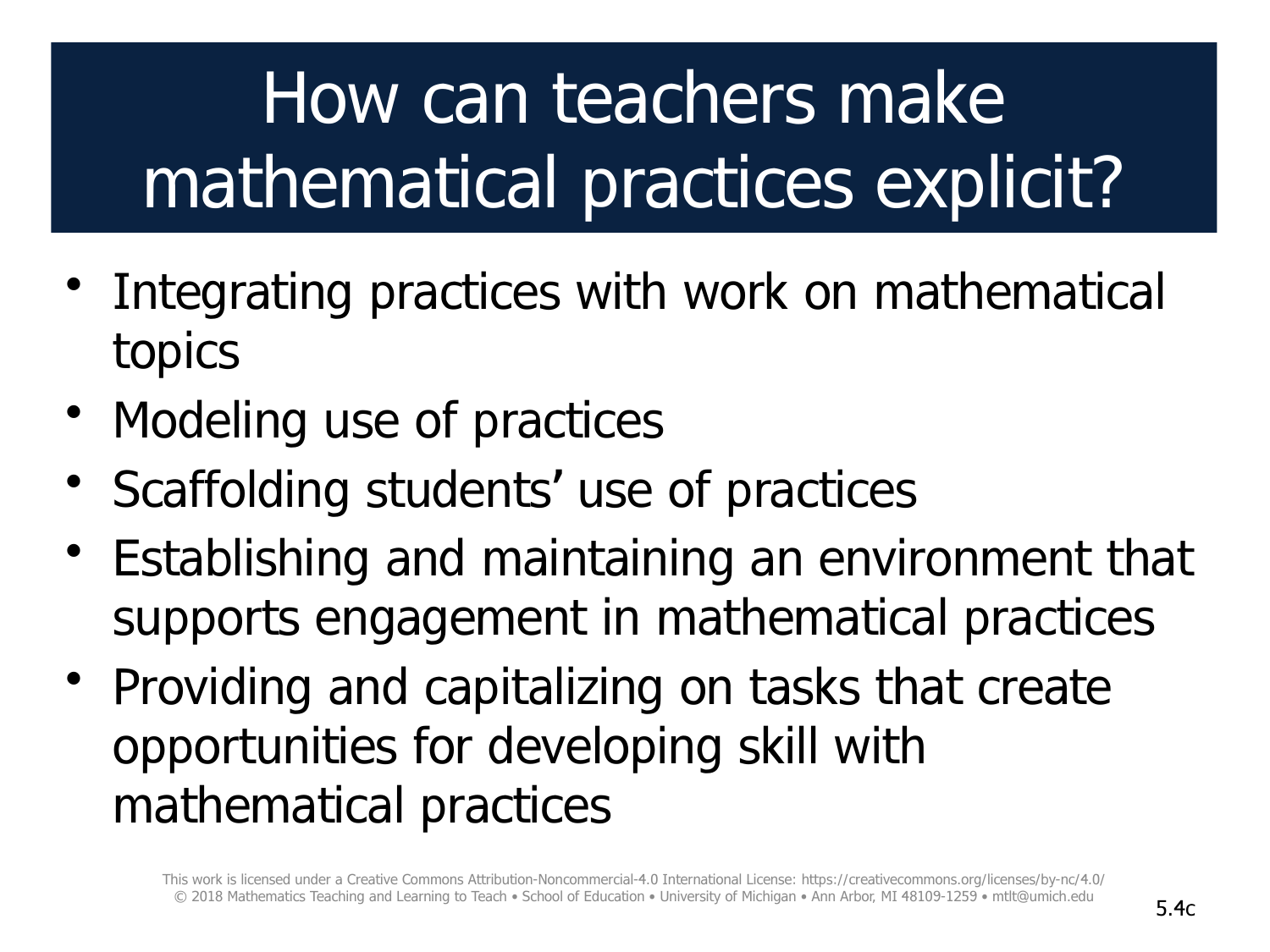

# How can teachers make mathematical practices explicit?
Integrating practices with work on mathematical topics
Modeling use of practices
Scaffolding students’ use of practices
Establishing and maintaining an environment that supports engagement in mathematical practices
Providing and capitalizing on tasks that create opportunities for developing skill with mathematical practices
This work is licensed under a Creative Commons Attribution-Noncommercial-4.0 International License: https://creativecommons.org/licenses/by-nc/4.0/
© 2018 Mathematics Teaching and Learning to Teach • School of Education • University of Michigan • Ann Arbor, MI 48109-1259 • mtlt@umich.edu
5.4c